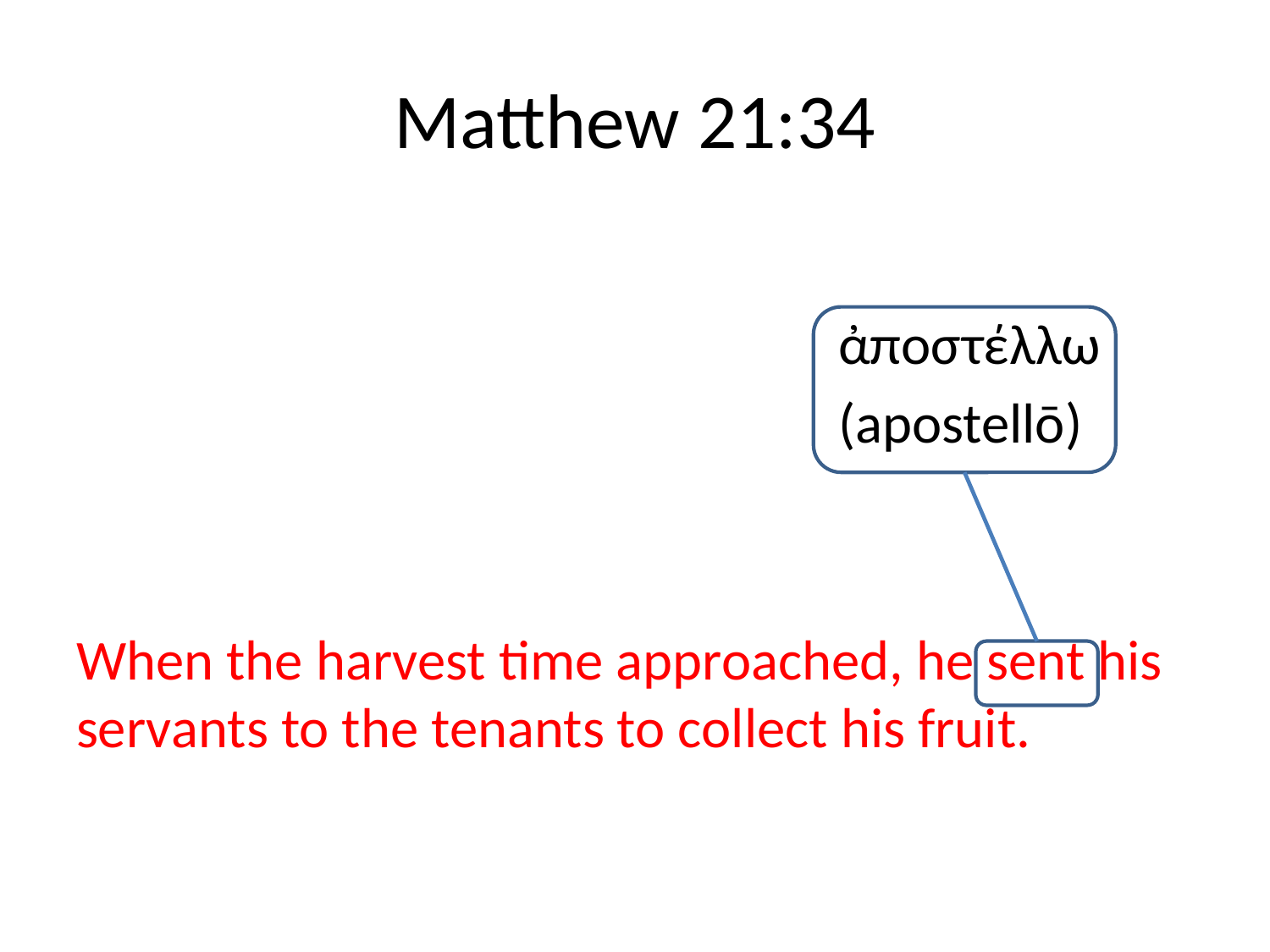

# Matthew 21:34

						ἀποστέλλω
						(apostellō)

When the harvest time approached, he sent his servants to the tenants to collect his fruit.